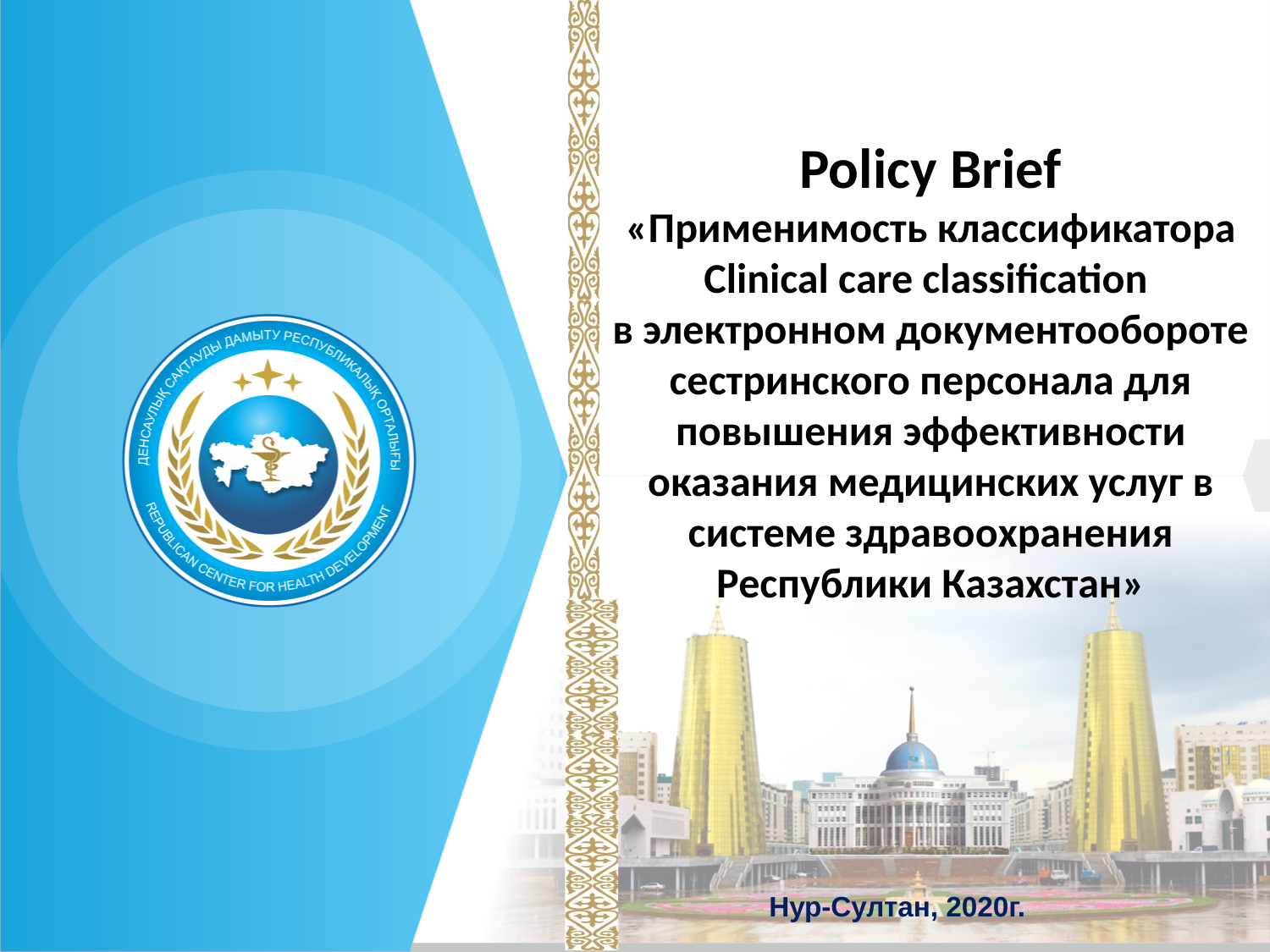

# Policy Brief «Применимость классификатора Clinical care classification в электронном документообороте сестринского персонала для повышения эффективности оказания медицинских услуг в системе здравоохранения Республики Казахстан»

Нур-Султан, 2020г.